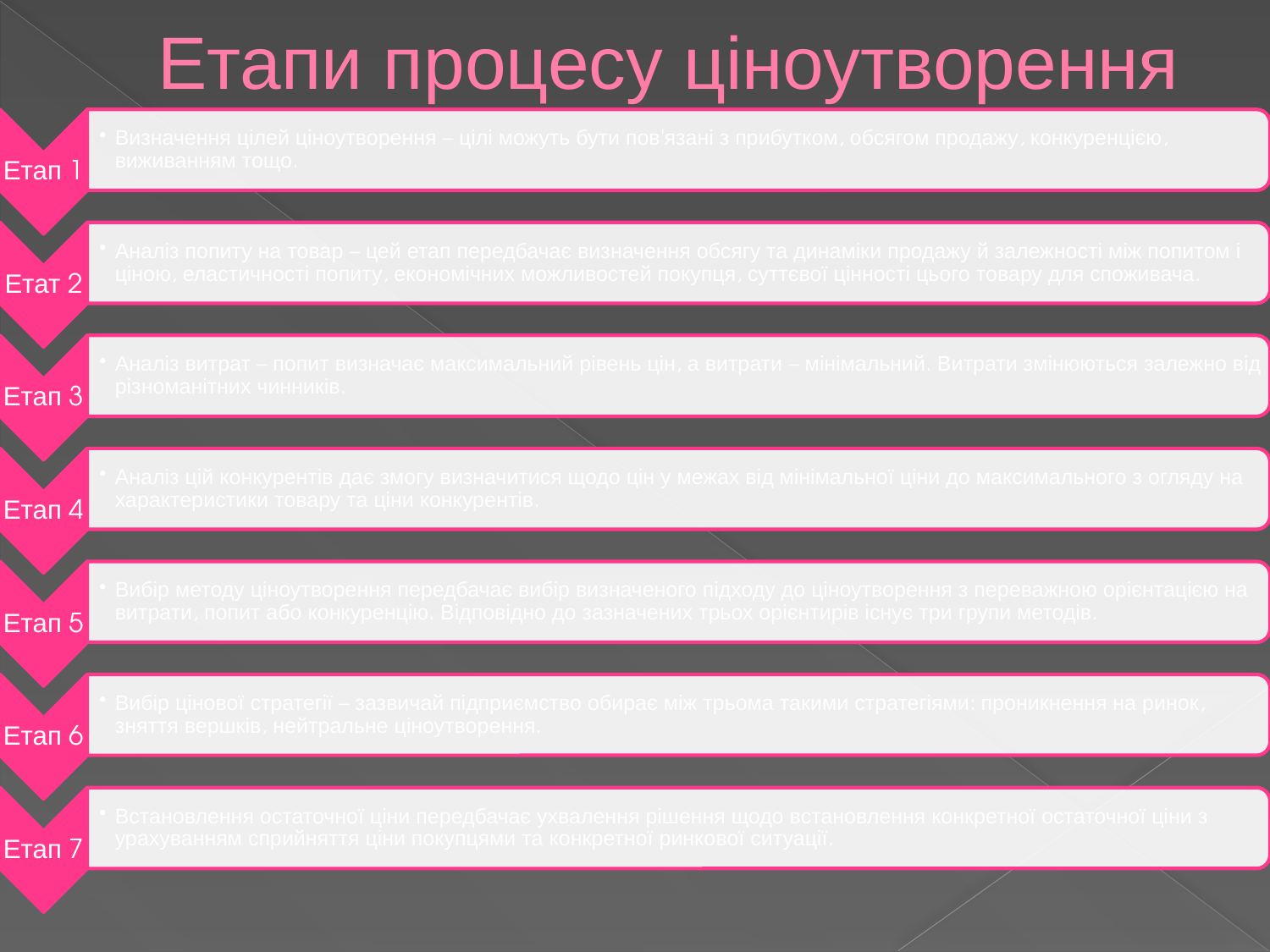

# Етапи процесу ціноутворення
Етап 1
Визначення цілей ціноутворення – цілі можуть бути пов'язані з прибутком, обсягом продажу, конкуренцією, виживанням тощо.
Етат 2
Аналіз попиту на товар – цей етап передбачає визначення обсягу та динаміки продажу й залежності між попитом і ціною, еластичності попиту, економічних можливостей покупця, суттєвої цінності цього товару для споживача.
Етап 3
Аналіз витрат – попит визначає максимальний рівень цін, а витрати – мінімальний. Витрати змінюються залежно від різноманітних чинників.
Етап 4
Аналіз цій конкурентів дає змогу визначитися щодо цін у межах від мінімальної ціни до максимального з огляду на характеристики товару та ціни конкурентів.
Етап 5
Вибір методу ціноутворення передбачає вибір визначеного підходу до ціноутворення з переважною орієнтацією на витрати, попит або конкуренцію. Відповідно до зазначених трьох орієнтирів існує три групи методів.
Етап 6
Вибір цінової стратегії – зазвичай підприємство обирає між трьома такими стратегіями: проникнення на ринок, зняття вершків, нейтральне ціноутворення.
Етап 7
Встановлення остаточної ціни передбачає ухвалення рішення щодо встановлення конкретної остаточної ціни з урахуванням сприйняття ціни покупцями та конкретної ринкової ситуації.